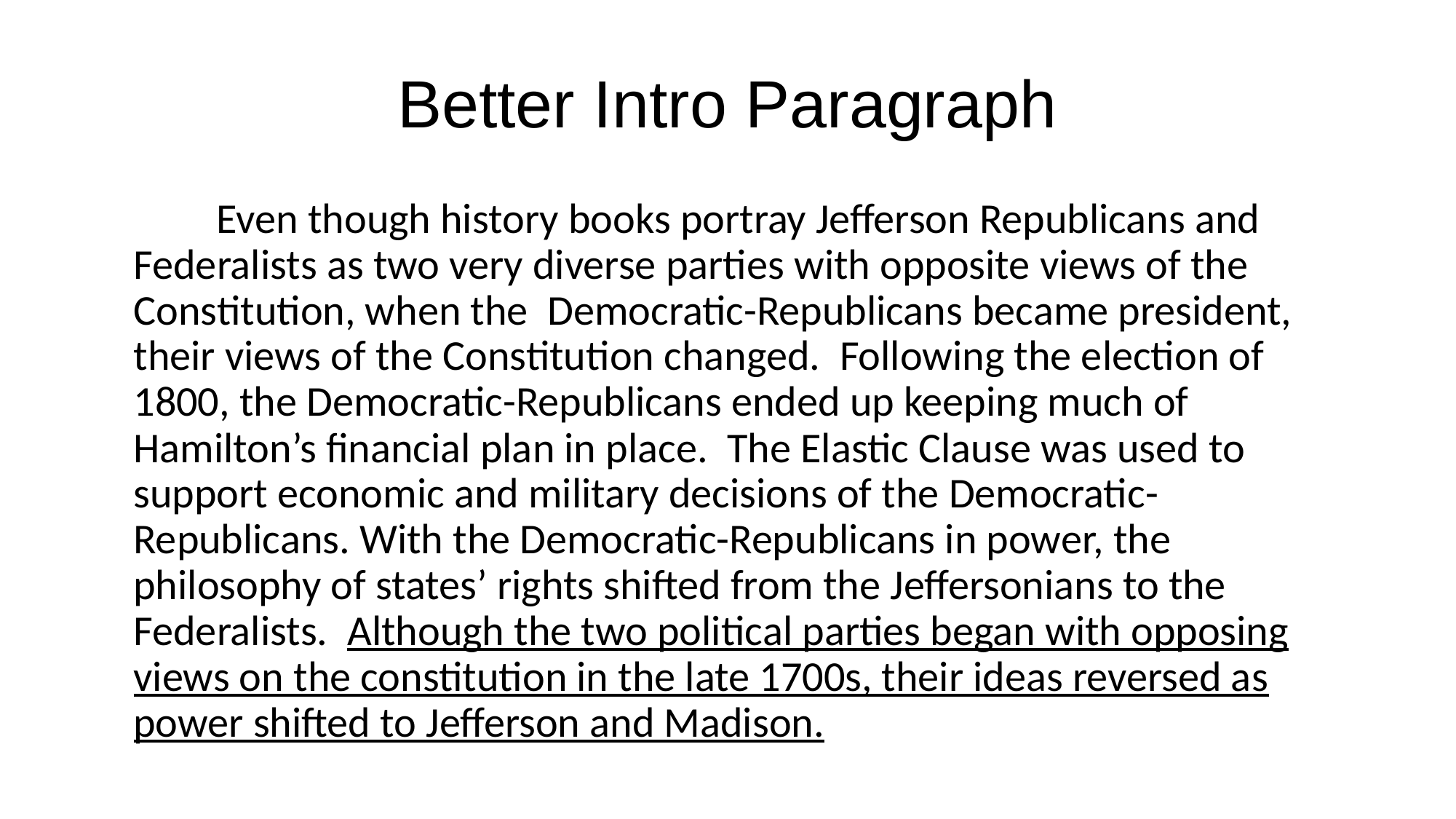

Better Intro Paragraph
          Even though history books portray Jefferson Republicans and Federalists as two very diverse parties with opposite views of the Constitution, when the  Democratic-Republicans became president, their views of the Constitution changed.  Following the election of 1800, the Democratic-Republicans ended up keeping much of Hamilton’s financial plan in place.  The Elastic Clause was used to support economic and military decisions of the Democratic-Republicans. With the Democratic-Republicans in power, the philosophy of states’ rights shifted from the Jeffersonians to the Federalists.  Although the two political parties began with opposing views on the constitution in the late 1700s, their ideas reversed as power shifted to Jefferson and Madison.